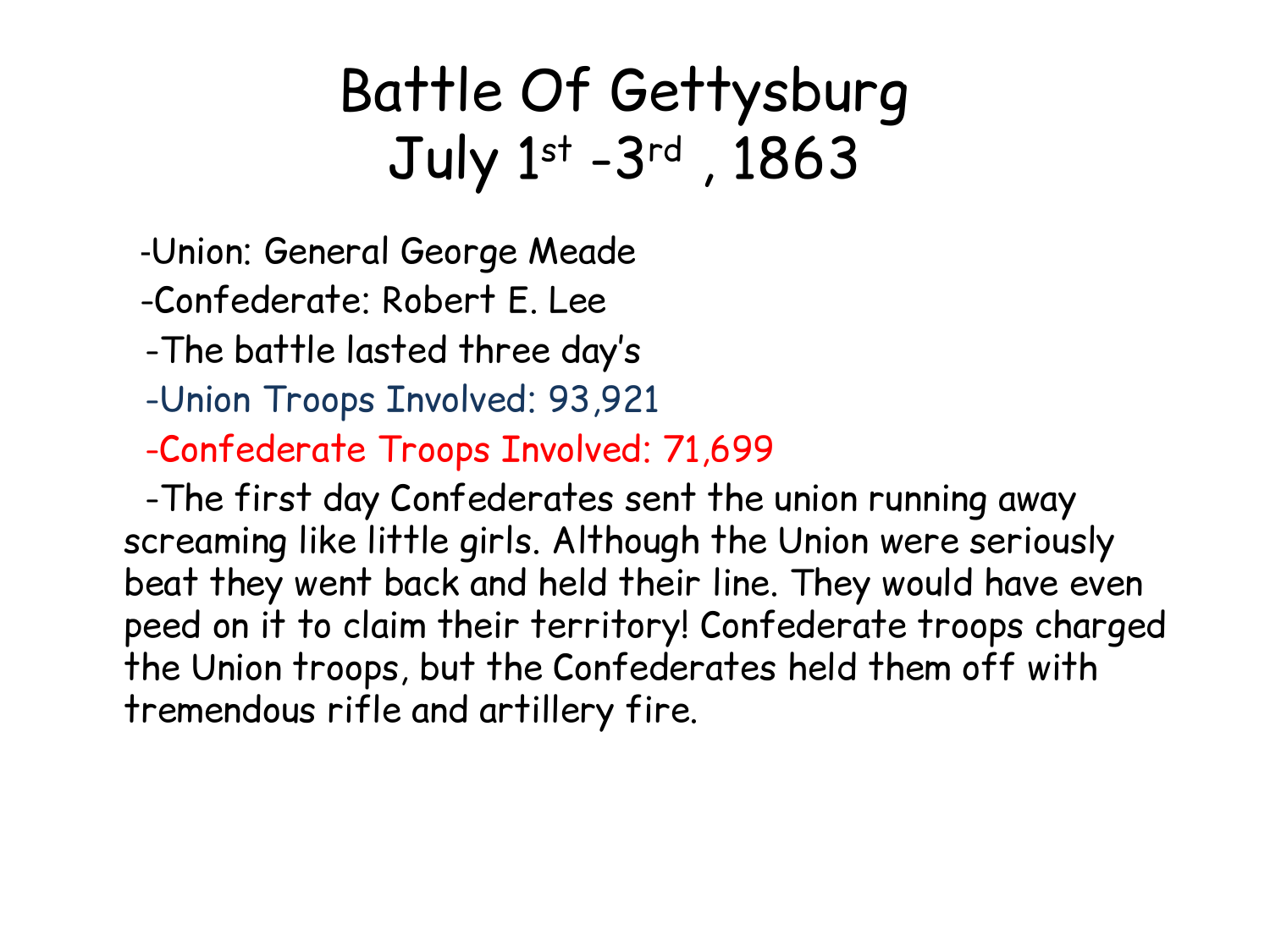

# Battle Of Gettysburg July 1st -3rd , 1863
-Union: General George Meade
-Confederate: Robert E. Lee
	  -The battle lasted three day’s
	  -Union Troops Involved: 93,921
	  -Confederate Troops Involved: 71,699
	  -The first day Confederates sent the union running away screaming like little girls. Although the Union were seriously beat they went back and held their line. They would have even peed on it to claim their territory! Confederate troops charged the Union troops, but the Confederates held them off with tremendous rifle and artillery fire.